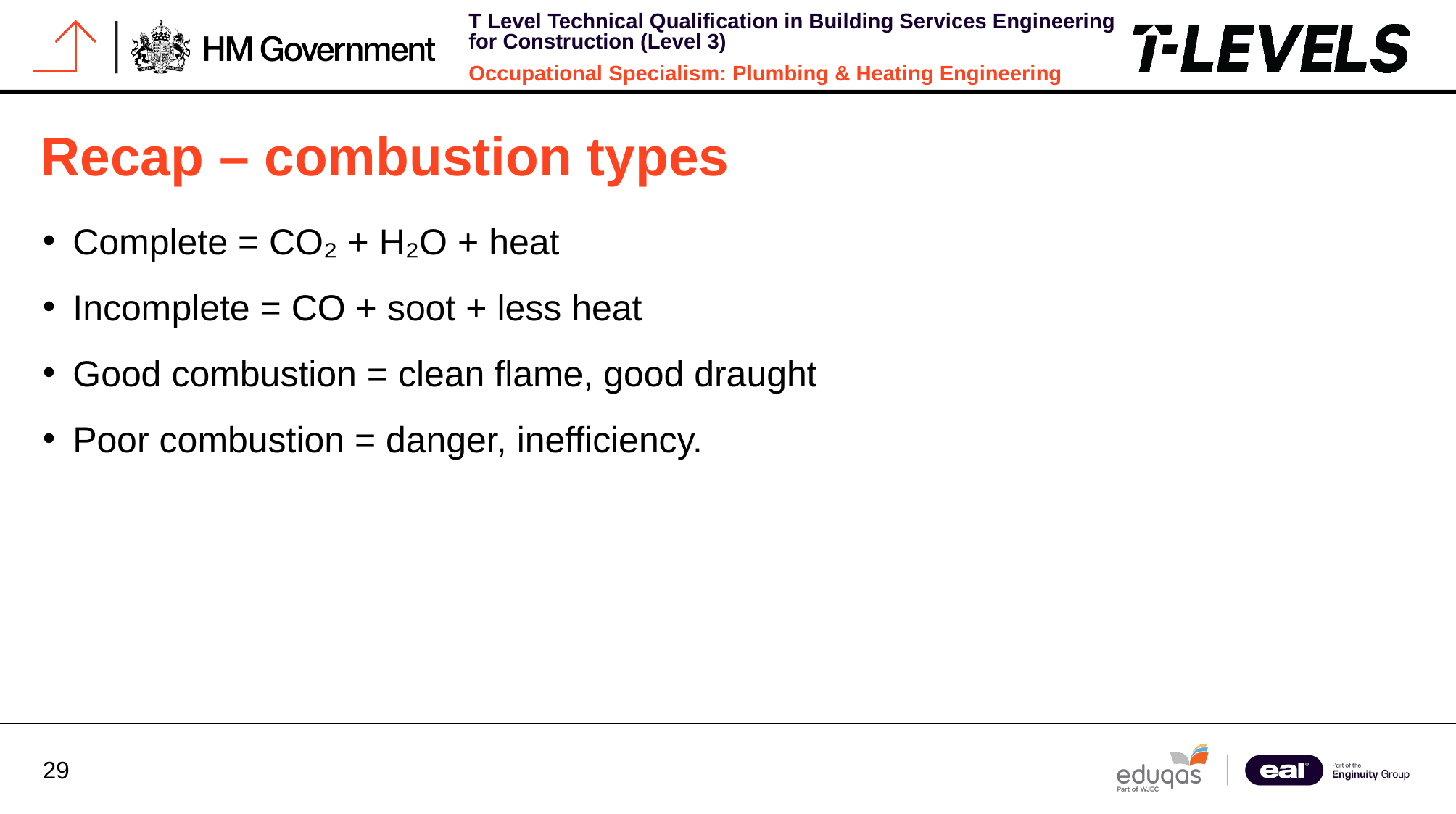

# Recap – combustion types
Complete = CO₂ + H₂O + heat
Incomplete = CO + soot + less heat
Good combustion = clean flame, good draught
Poor combustion = danger, inefficiency.